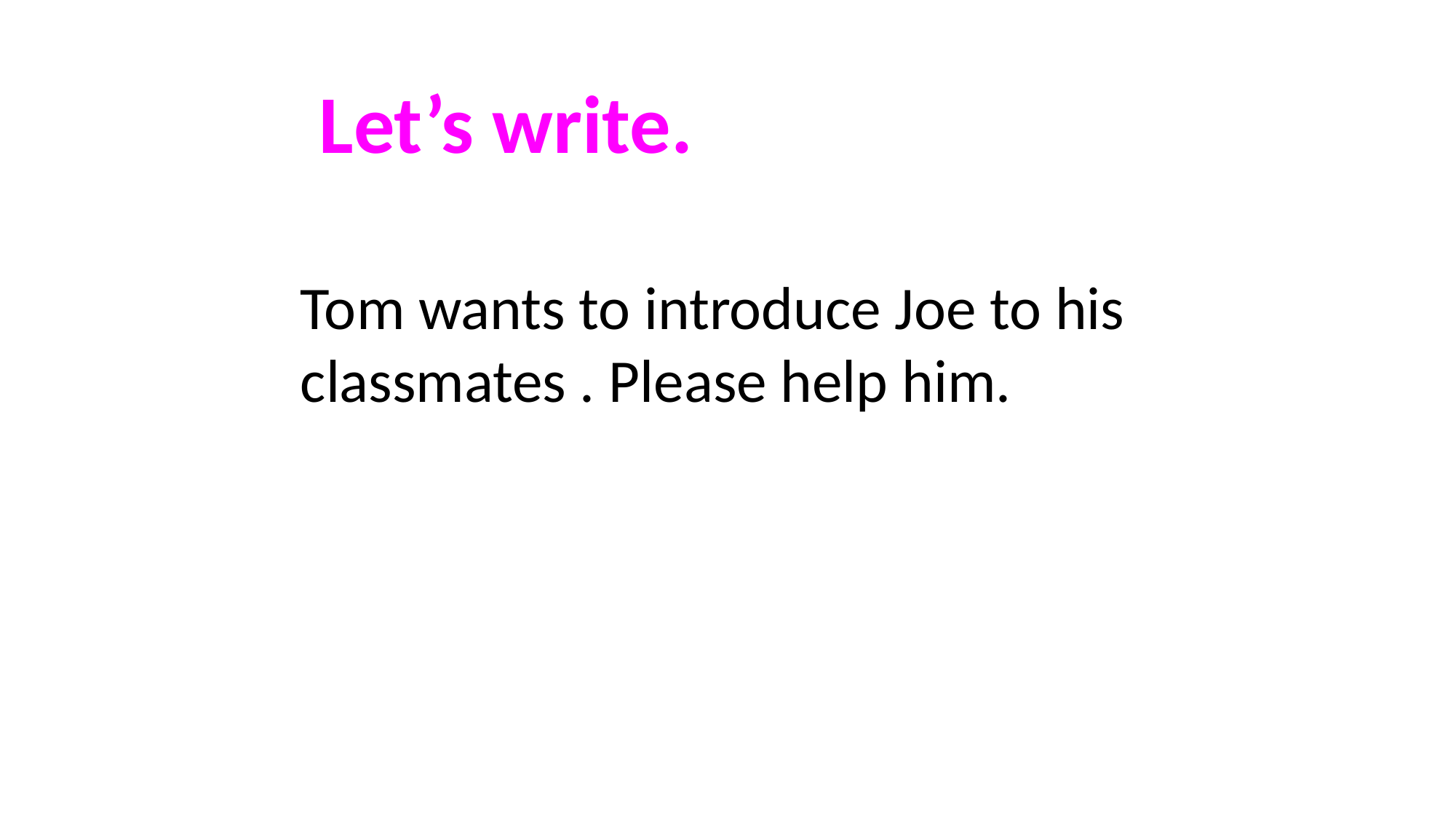

Let’s write.
Tom wants to introduce Joe to his
classmates . Please help him.